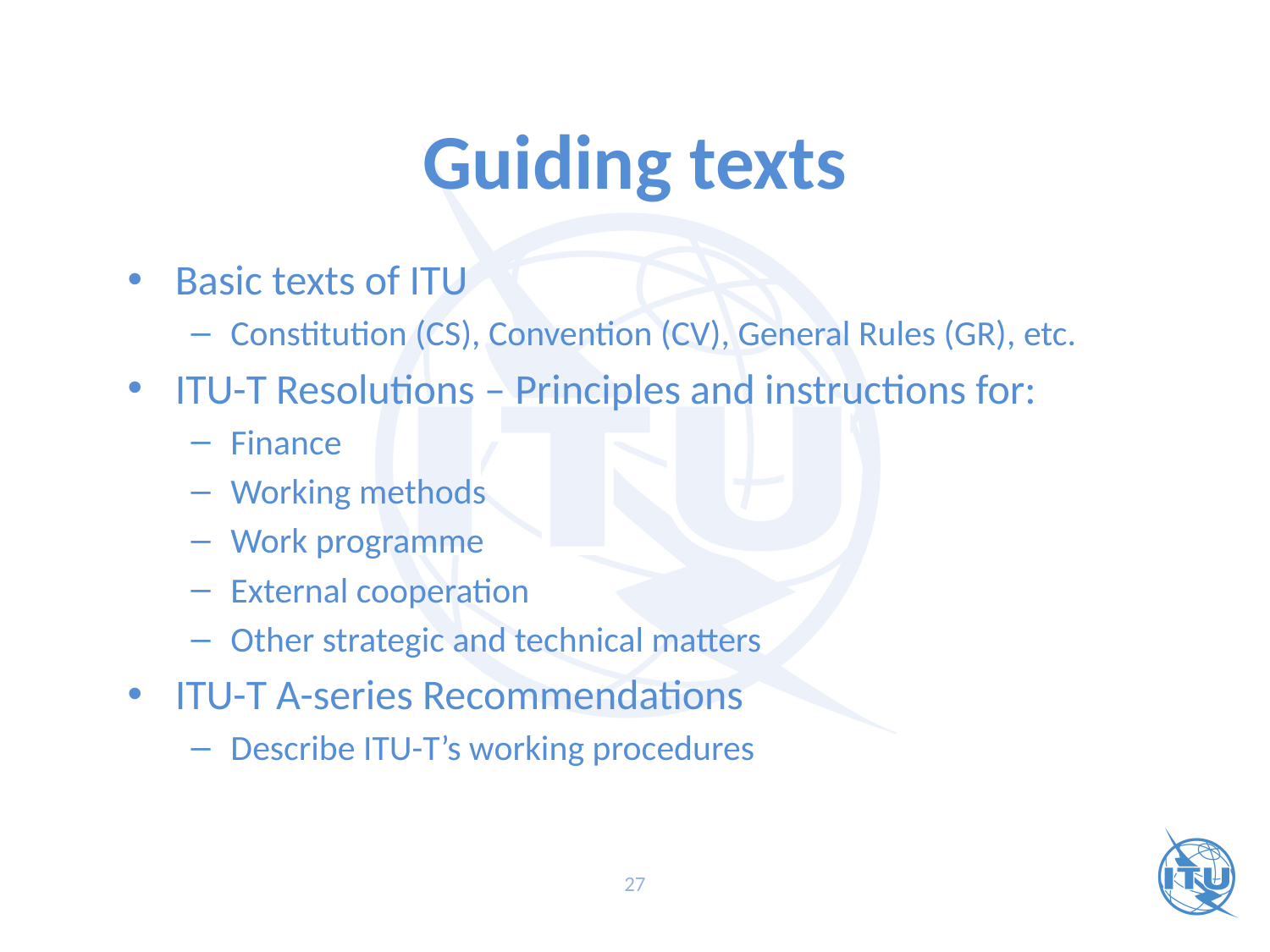

# Guiding texts
Basic texts of ITU
Constitution (CS), Convention (CV), General Rules (GR), etc.
ITU-T Resolutions – Principles and instructions for:
Finance
Working methods
Work programme
External cooperation
Other strategic and technical matters
ITU-T A-series Recommendations
Describe ITU-T’s working procedures
27